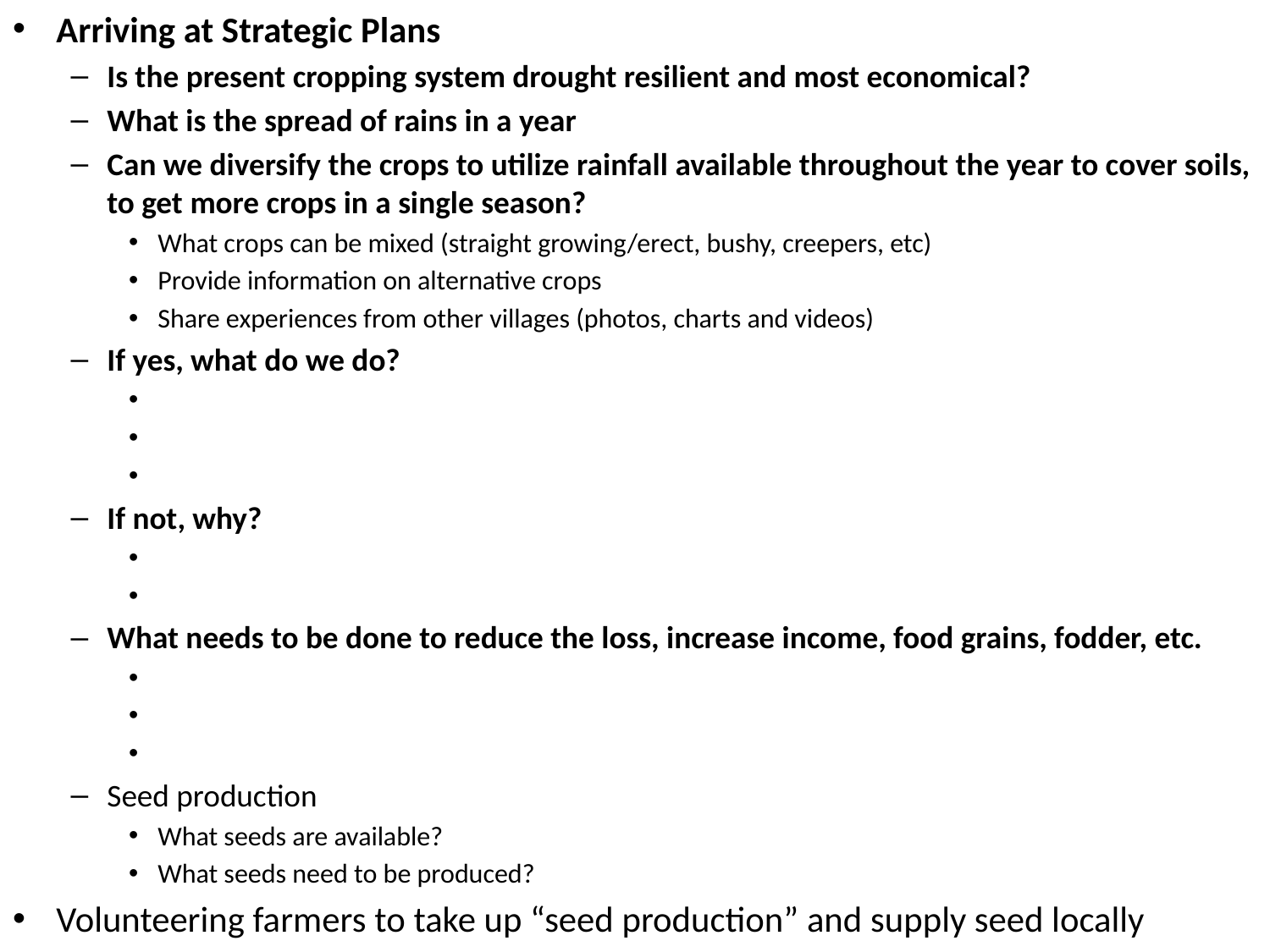

Arriving at Strategic Plans
Is the present cropping system drought resilient and most economical?
What is the spread of rains in a year
Can we diversify the crops to utilize rainfall available throughout the year to cover soils, to get more crops in a single season?
What crops can be mixed (straight growing/erect, bushy, creepers, etc)
Provide information on alternative crops
Share experiences from other villages (photos, charts and videos)
If yes, what do we do?

If not, why?

What needs to be done to reduce the loss, increase income, food grains, fodder, etc.

Seed production
What seeds are available?
What seeds need to be produced?
Volunteering farmers to take up “seed production” and supply seed locally
#